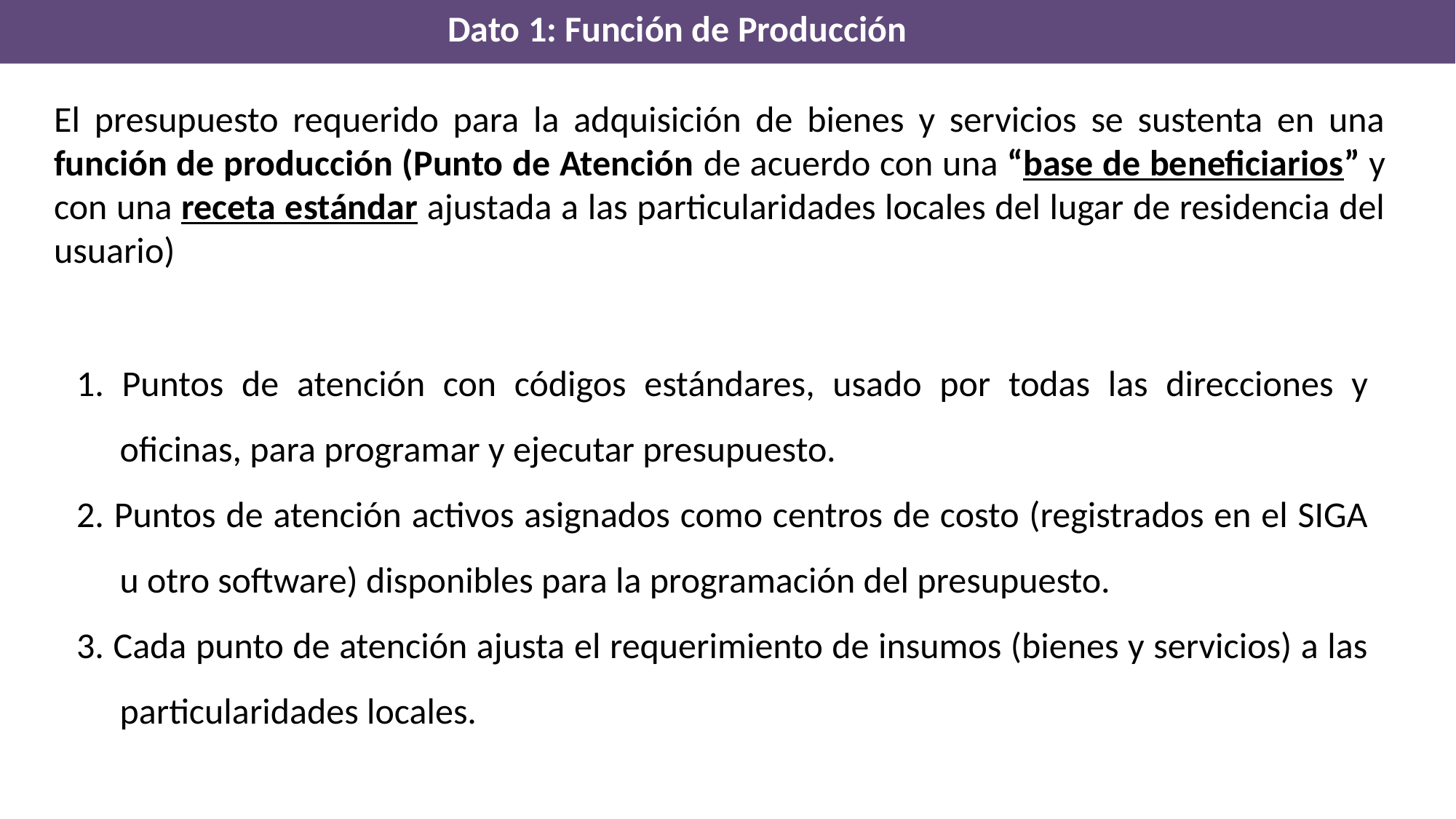

Dato 1: Función de Producción

El presupuesto requerido para la adquisición de bienes y servicios se sustenta en una función de producción (Punto de Atención de acuerdo con una “base de beneficiarios” y con una receta estándar ajustada a las particularidades locales del lugar de residencia del usuario)
1. Puntos de atención con códigos estándares, usado por todas las direcciones y oficinas, para programar y ejecutar presupuesto.
2. Puntos de atención activos asignados como centros de costo (registrados en el SIGA u otro software) disponibles para la programación del presupuesto.
3. Cada punto de atención ajusta el requerimiento de insumos (bienes y servicios) a las particularidades locales.